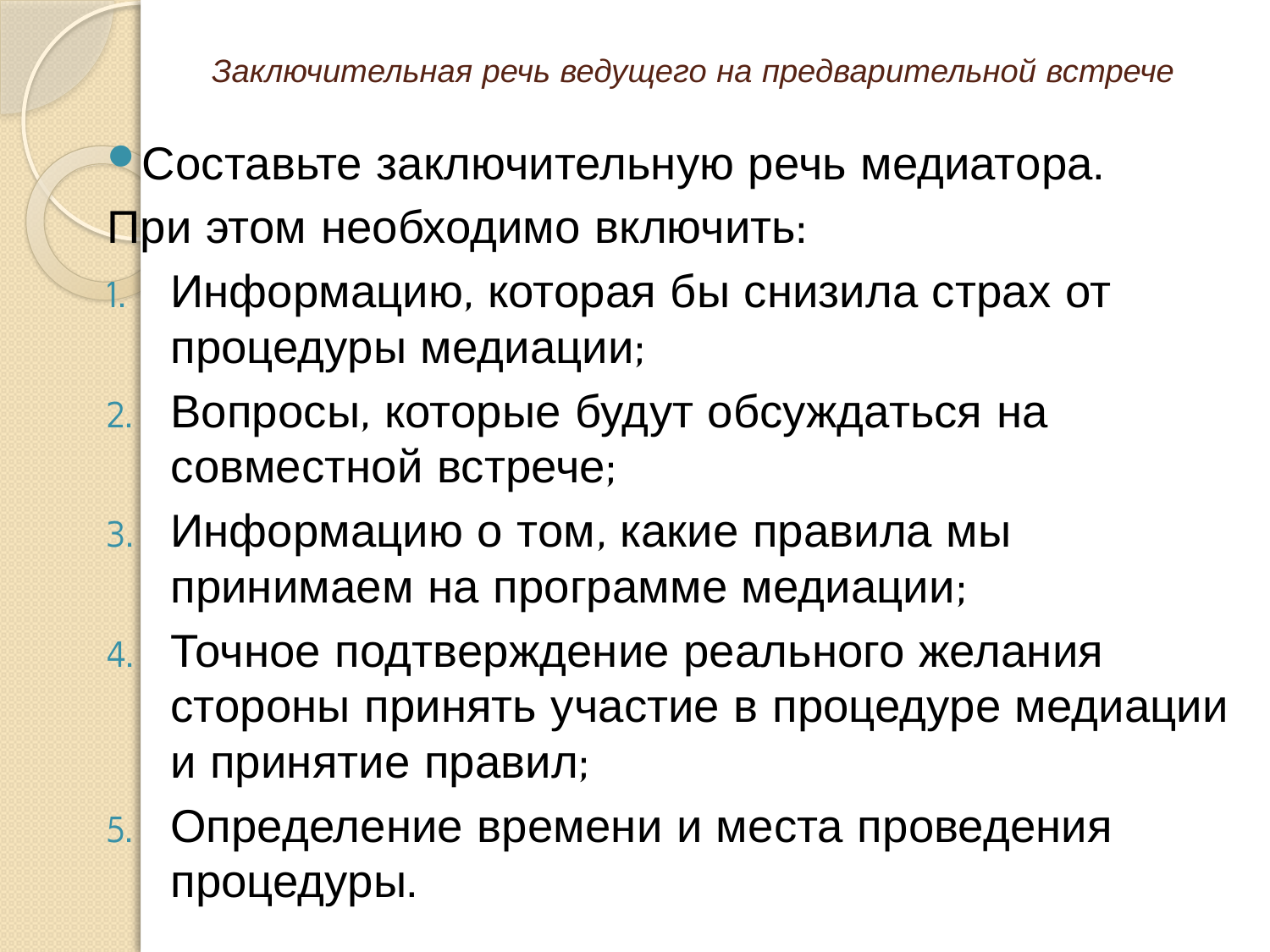

# Заключительная речь ведущего на предварительной встрече
Составьте заключительную речь медиатора.
При этом необходимо включить:
Информацию, которая бы снизила страх от процедуры медиации;
Вопросы, которые будут обсуждаться на совместной встрече;
Информацию о том, какие правила мы принимаем на программе медиации;
Точное подтверждение реального желания стороны принять участие в процедуре медиации и принятие правил;
Определение времени и места проведения процедуры.